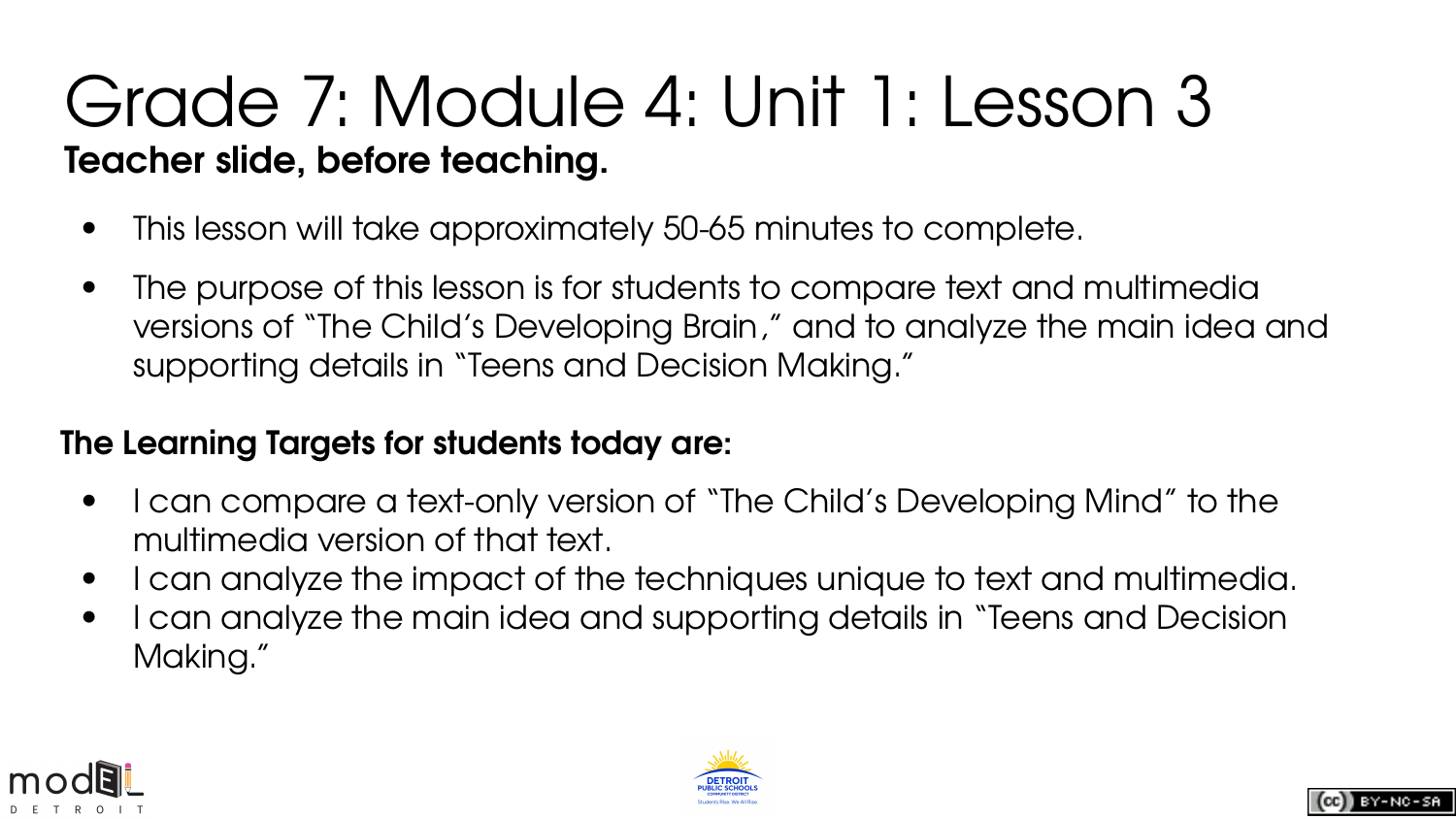

Grade 7: Module 4: Unit 1: Lesson 3
Teacher slide, before teaching.
This lesson will take approximately 50-65 minutes to complete.
The purpose of this lesson is for students to compare text and multimedia versions of “The Child’s Developing Brain,” and to analyze the main idea and supporting details in “Teens and Decision Making.”

The Learning Targets for students today are:
I can compare a text-only version of “The Child’s Developing Mind” to the multimedia version of that text.
I can analyze the impact of the techniques unique to text and multimedia.
I can analyze the main idea and supporting details in “Teens and Decision Making.”